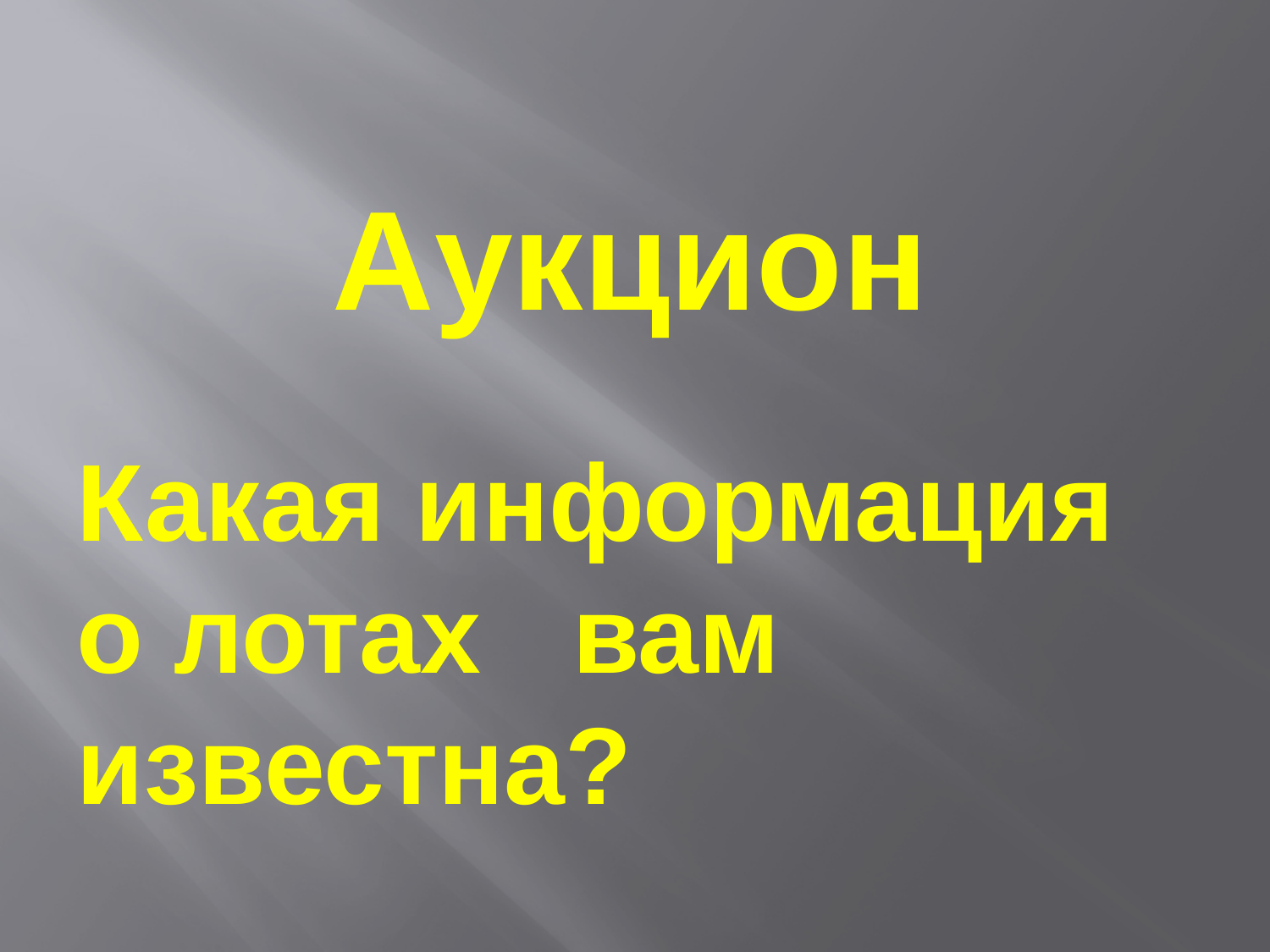

# Аукцион
Какая информация  о лотах   вам   известна?